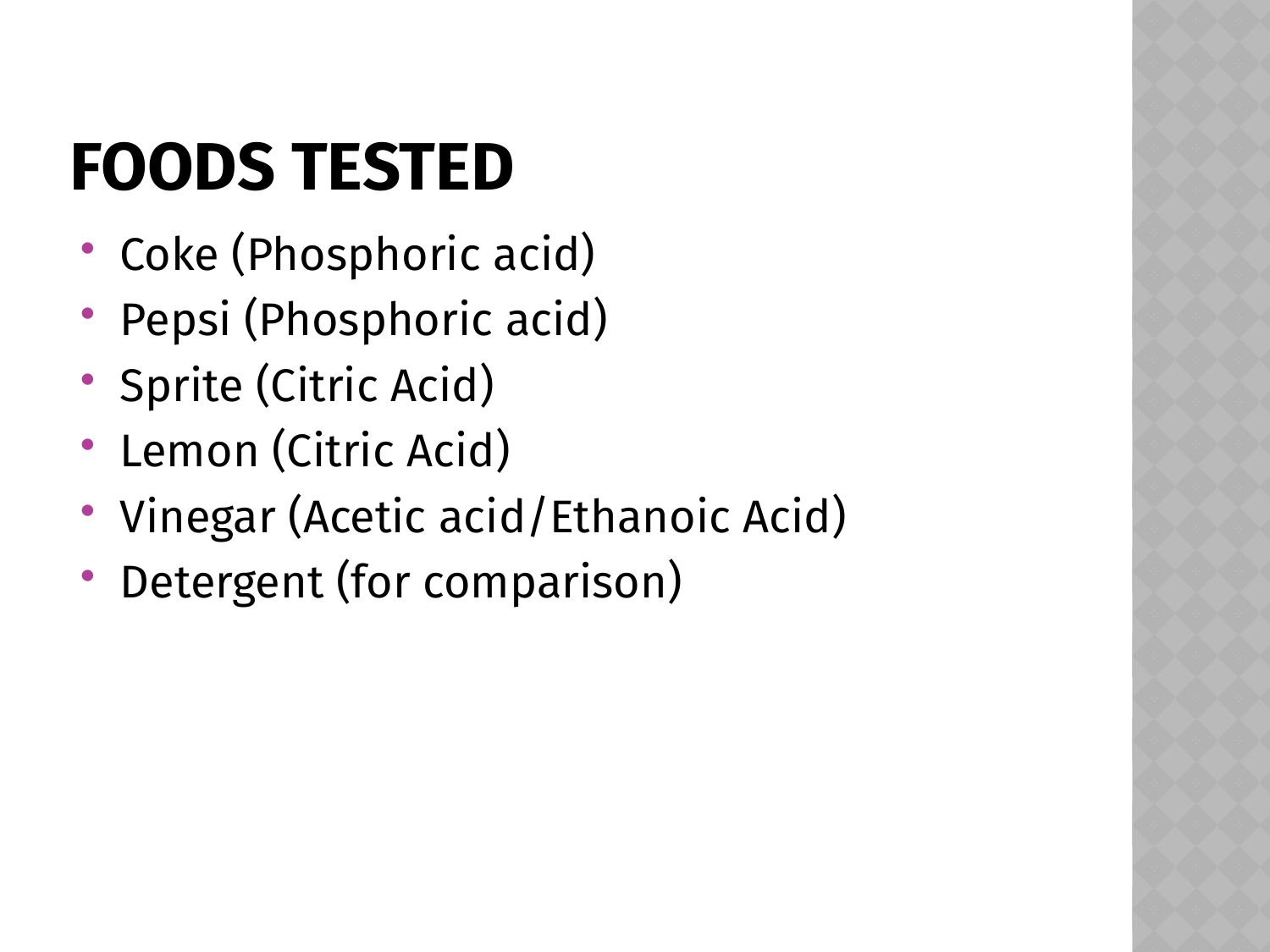

# Foods tested
Coke (Phosphoric acid)
Pepsi (Phosphoric acid)
Sprite (Citric Acid)
Lemon (Citric Acid)
Vinegar (Acetic acid/Ethanoic Acid)
Detergent (for comparison)